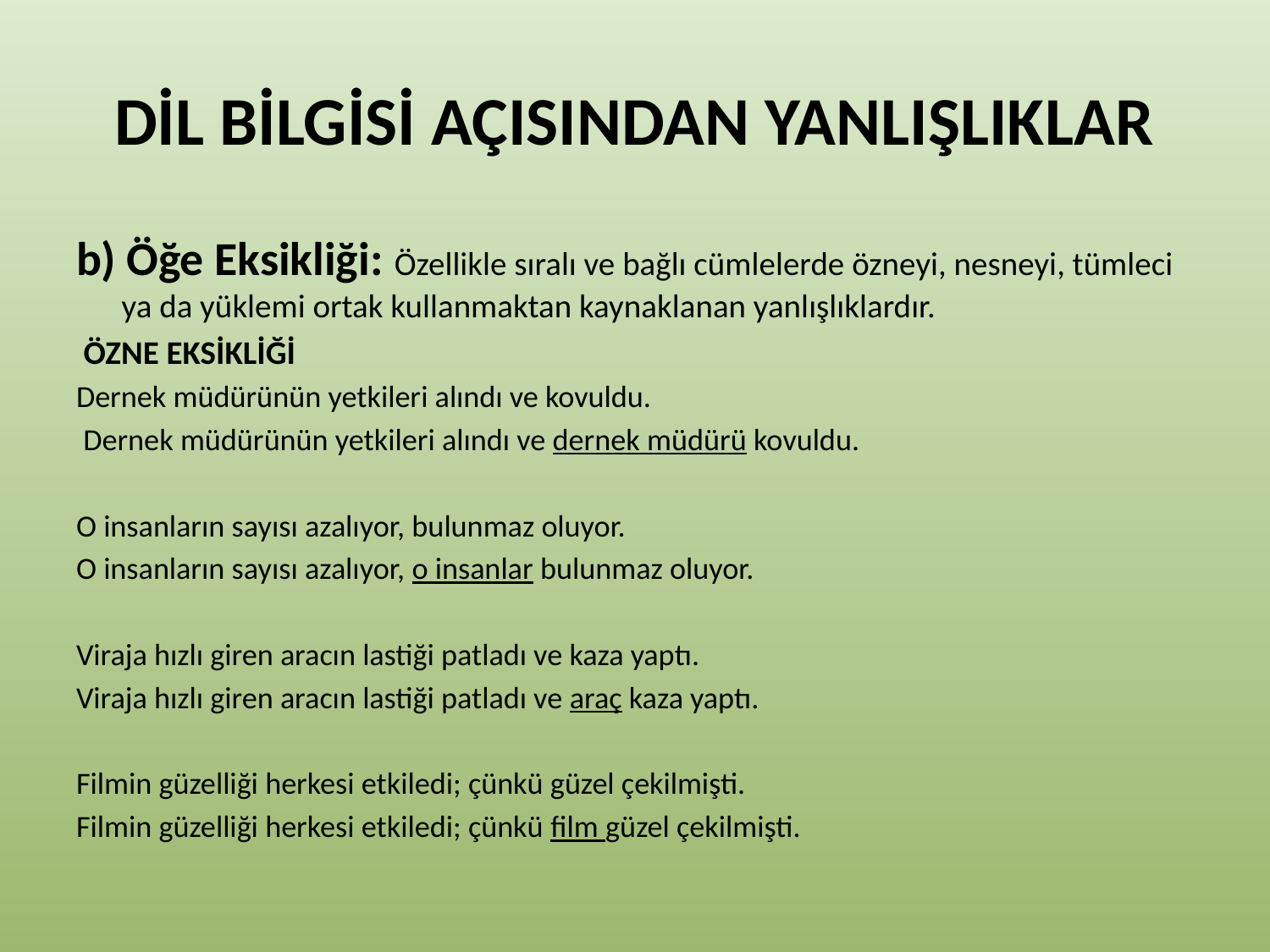

# DİL BİLGİSİ AÇISINDAN YANLIŞLIKLAR
b) Öğe Eksikliği: Özellikle sıralı ve bağlı cümlelerde özneyi, nesneyi, tümleci ya da yüklemi ortak kullanmaktan kaynaklanan yanlışlıklardır.
 ÖZNE EKSİKLİĞİ
Dernek müdürünün yetkileri alındı ve kovuldu.
 Dernek müdürünün yetkileri alındı ve dernek müdürü kovuldu.

O insanların sayısı azalıyor, bulunmaz oluyor.
O insanların sayısı azalıyor, o insanlar bulunmaz oluyor.

Viraja hızlı giren aracın lastiği patladı ve kaza yaptı.
Viraja hızlı giren aracın lastiği patladı ve araç kaza yaptı.

Filmin güzelliği herkesi etkiledi; çünkü güzel çekilmişti.
Filmin güzelliği herkesi etkiledi; çünkü film güzel çekilmişti.